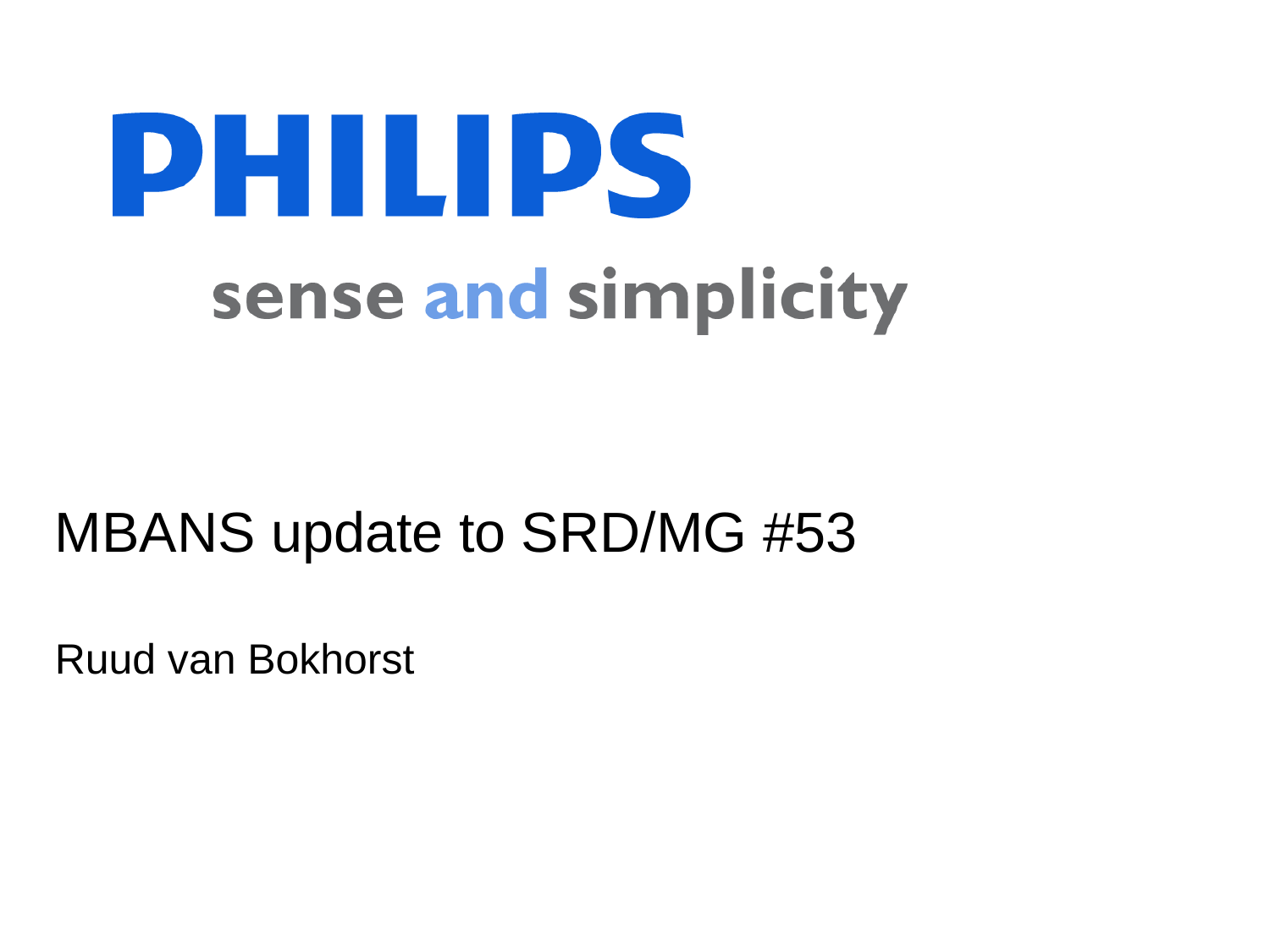

# MBANS update to SRD/MG #53 Ruud van Bokhorst